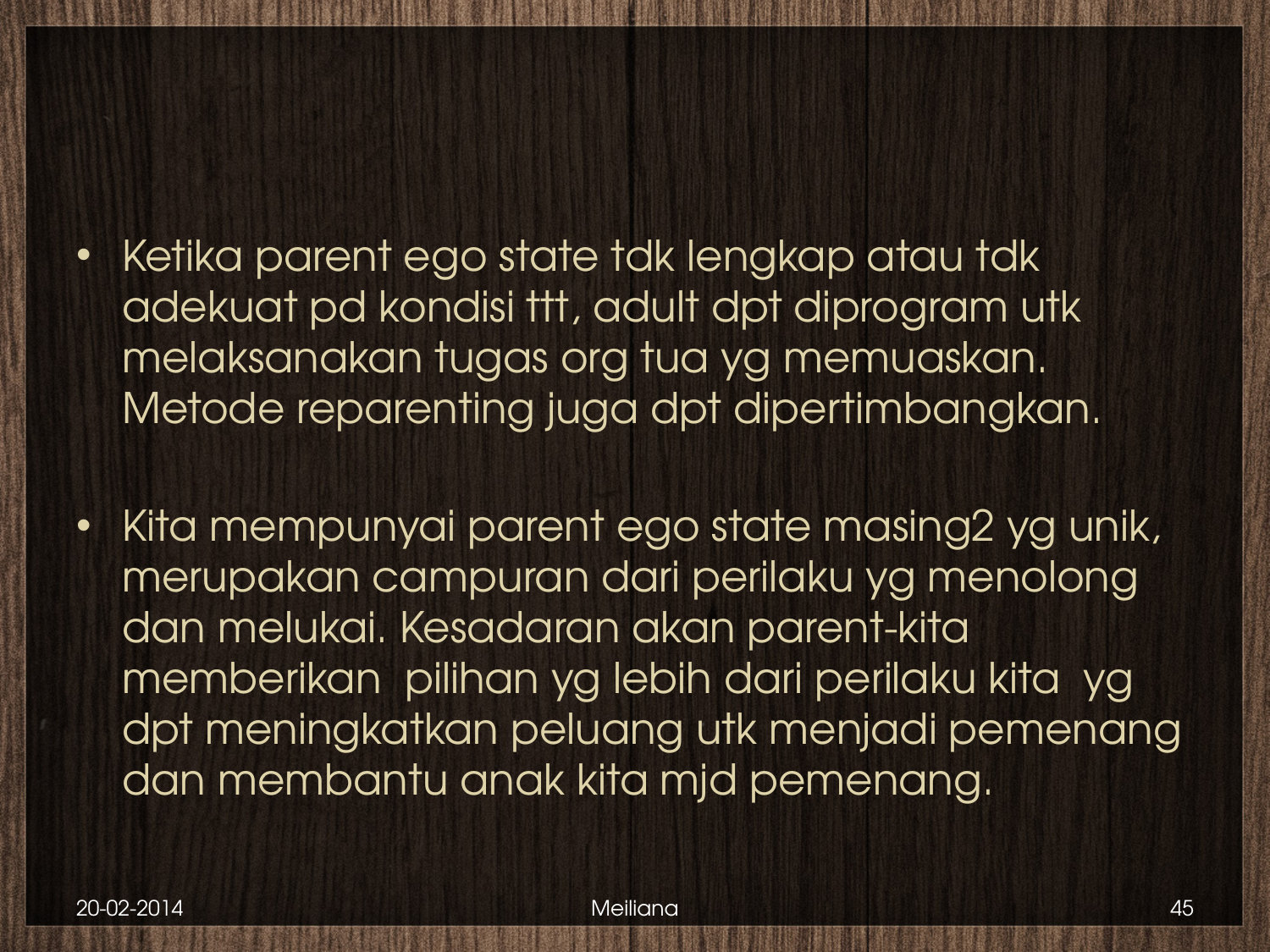

#
Ketika parent ego state tdk lengkap atau tdk adekuat pd kondisi ttt, adult dpt diprogram utk melaksanakan tugas org tua yg memuaskan. Metode reparenting juga dpt dipertimbangkan.

Kita mempunyai parent ego state masing2 yg unik, merupakan campuran dari perilaku yg menolong dan melukai. Kesadaran akan parent-kita memberikan  pilihan yg lebih dari perilaku kita  yg dpt meningkatkan peluang utk menjadi pemenang dan membantu anak kita mjd pemenang.

20-02-2014
Meiliana
45